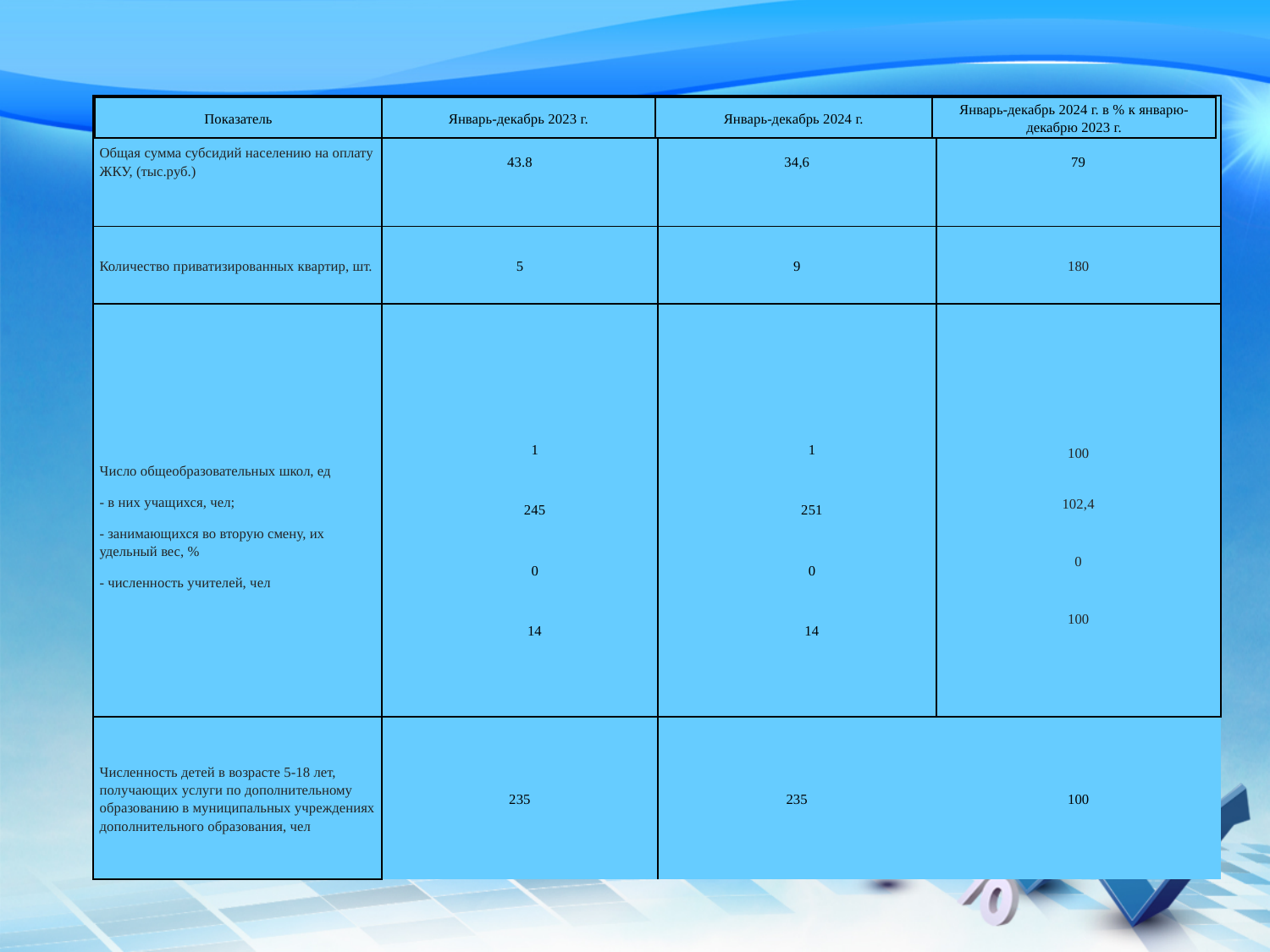

| Общая сумма субсидий населению на оплату ЖКУ, (тыс.руб.) | 43.8 | 34,6 | 79 |
| --- | --- | --- | --- |
| Количество приватизированных квартир, шт. | 5 | 9 | 180 |
| Число общеобразовательных школ, ед - в них учащихся, чел; - занимающихся во вторую смену, их удельный вес, % - численность учителей, чел | 1 245 0 14 | 1 251 0 14 | 100 102,4 0 100 |
| Численность детей в возрасте 5-18 лет, получающих услуги по дополнительному образованию в муниципальных учреждениях дополнительного образования, чел | 235 | 235 | 100 |
| Показатель | Январь-декабрь 2023 г. | Январь-декабрь 2024 г. | Январь-декабрь 2024 г. в % к январю-декабрю 2023 г. |
| --- | --- | --- | --- |